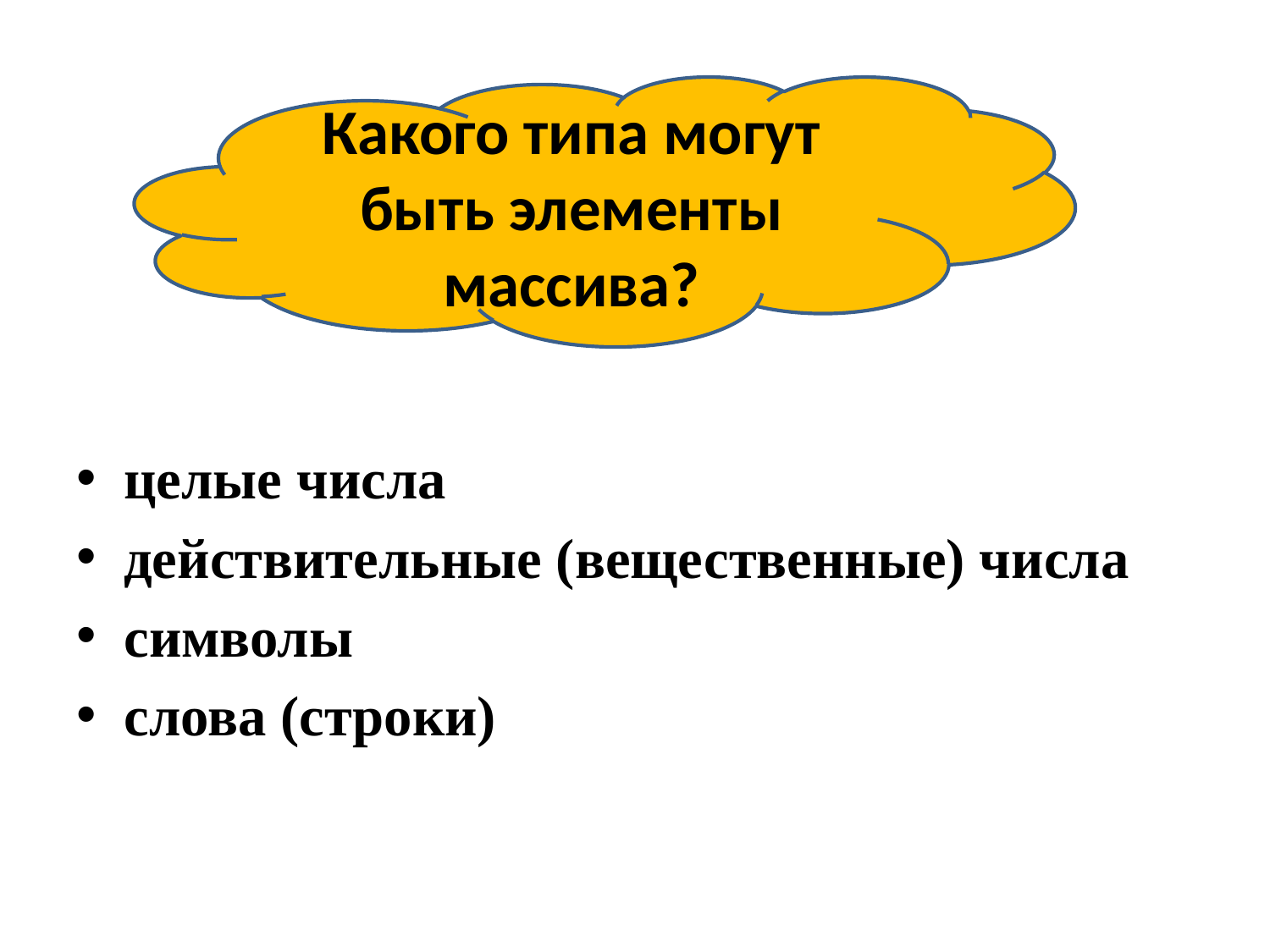

#
Какого типа могут быть элементы массива?
целые числа
действительные (вещественные) числа
символы
слова (строки)